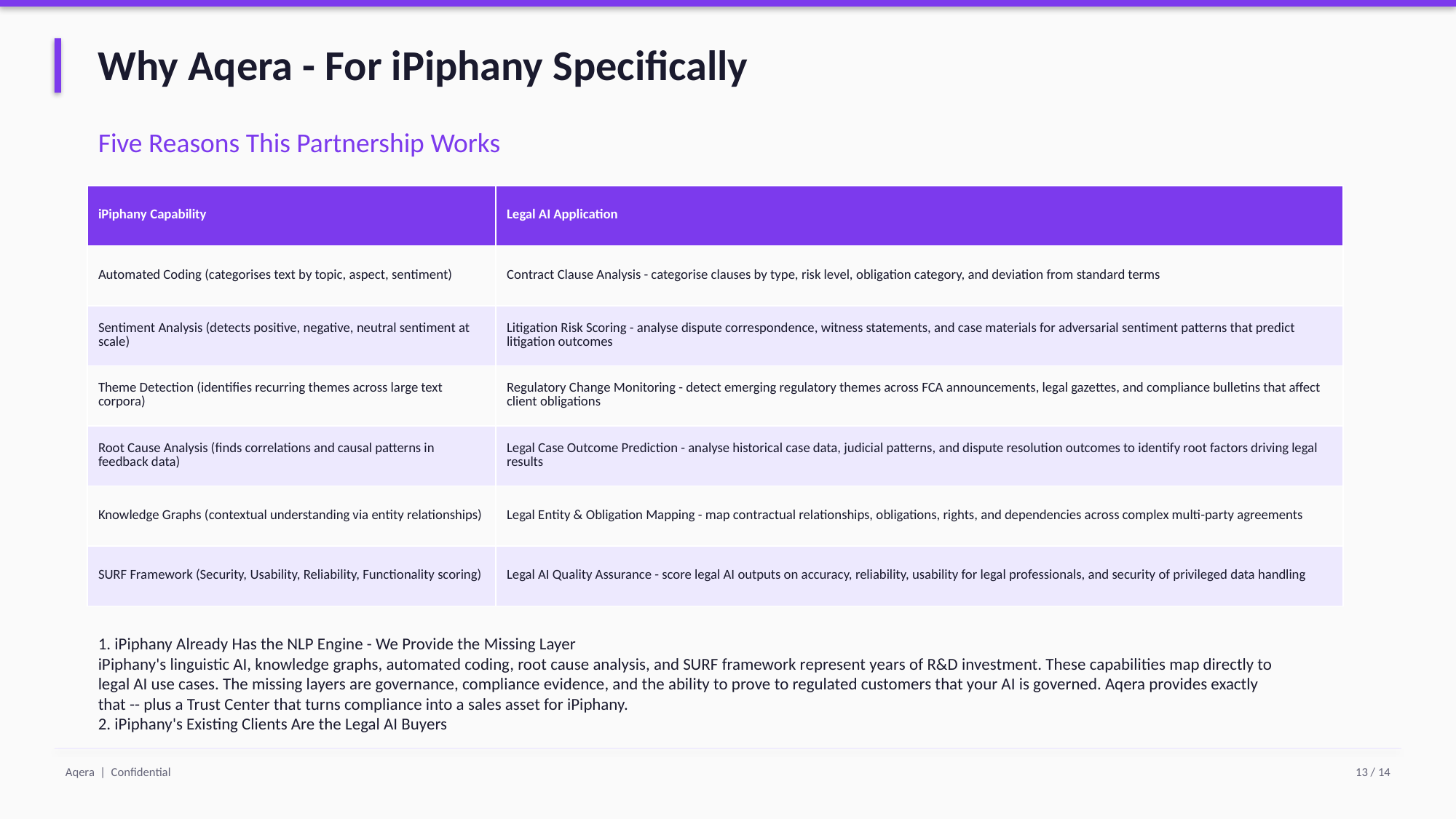

Why Aqera - For iPiphany Specifically

Five Reasons This Partnership Works
| iPiphany Capability | Legal AI Application |
| --- | --- |
| Automated Coding (categorises text by topic, aspect, sentiment) | Contract Clause Analysis - categorise clauses by type, risk level, obligation category, and deviation from standard terms |
| Sentiment Analysis (detects positive, negative, neutral sentiment at scale) | Litigation Risk Scoring - analyse dispute correspondence, witness statements, and case materials for adversarial sentiment patterns that predict litigation outcomes |
| Theme Detection (identifies recurring themes across large text corpora) | Regulatory Change Monitoring - detect emerging regulatory themes across FCA announcements, legal gazettes, and compliance bulletins that affect client obligations |
| Root Cause Analysis (finds correlations and causal patterns in feedback data) | Legal Case Outcome Prediction - analyse historical case data, judicial patterns, and dispute resolution outcomes to identify root factors driving legal results |
| Knowledge Graphs (contextual understanding via entity relationships) | Legal Entity & Obligation Mapping - map contractual relationships, obligations, rights, and dependencies across complex multi-party agreements |
| SURF Framework (Security, Usability, Reliability, Functionality scoring) | Legal AI Quality Assurance - score legal AI outputs on accuracy, reliability, usability for legal professionals, and security of privileged data handling |
1. iPiphany Already Has the NLP Engine - We Provide the Missing Layer
iPiphany's linguistic AI, knowledge graphs, automated coding, root cause analysis, and SURF framework represent years of R&D investment. These capabilities map directly to legal AI use cases. The missing layers are governance, compliance evidence, and the ability to prove to regulated customers that your AI is governed. Aqera provides exactly that -- plus a Trust Center that turns compliance into a sales asset for iPiphany.
2. iPiphany's Existing Clients Are the Legal AI Buyers

Aqera  |  Confidential
13 / 14